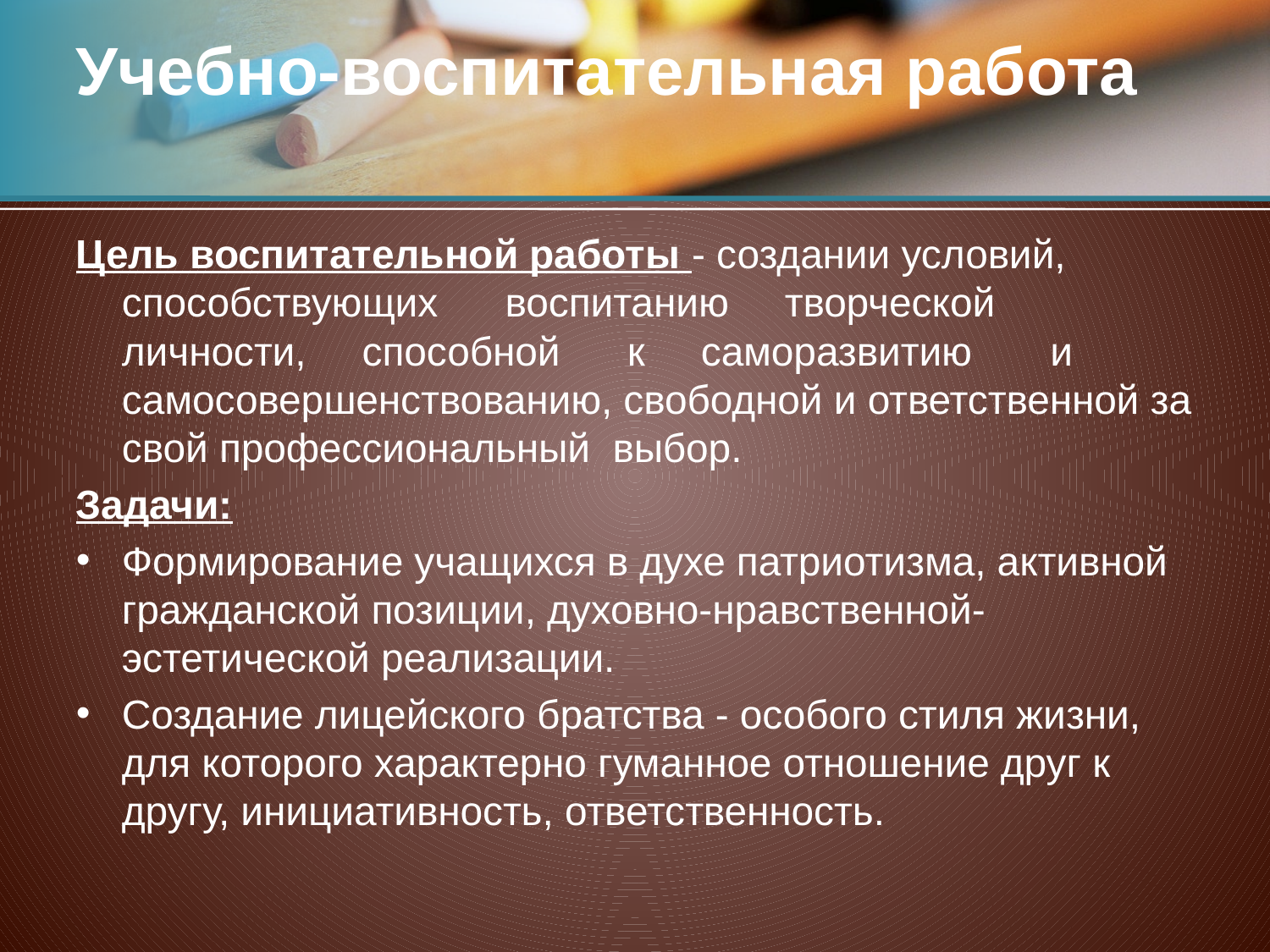

# Учебно-воспитательная работа
Цель воспитательной работы - создании условий, способствующих      воспитанию     творческой     личности,     способной      к     саморазвитию       и самосовершенствованию, свободной и ответственной за свой профессиональный  выбор.
Задачи:
Формирование учащихся в духе патриотизма, активной гражданской позиции, духовно-нравственной-эстетической реализации.
Создание лицейского братства - особого стиля жизни, для которого характерно гуманное отношение друг к другу, инициативность, ответственность.